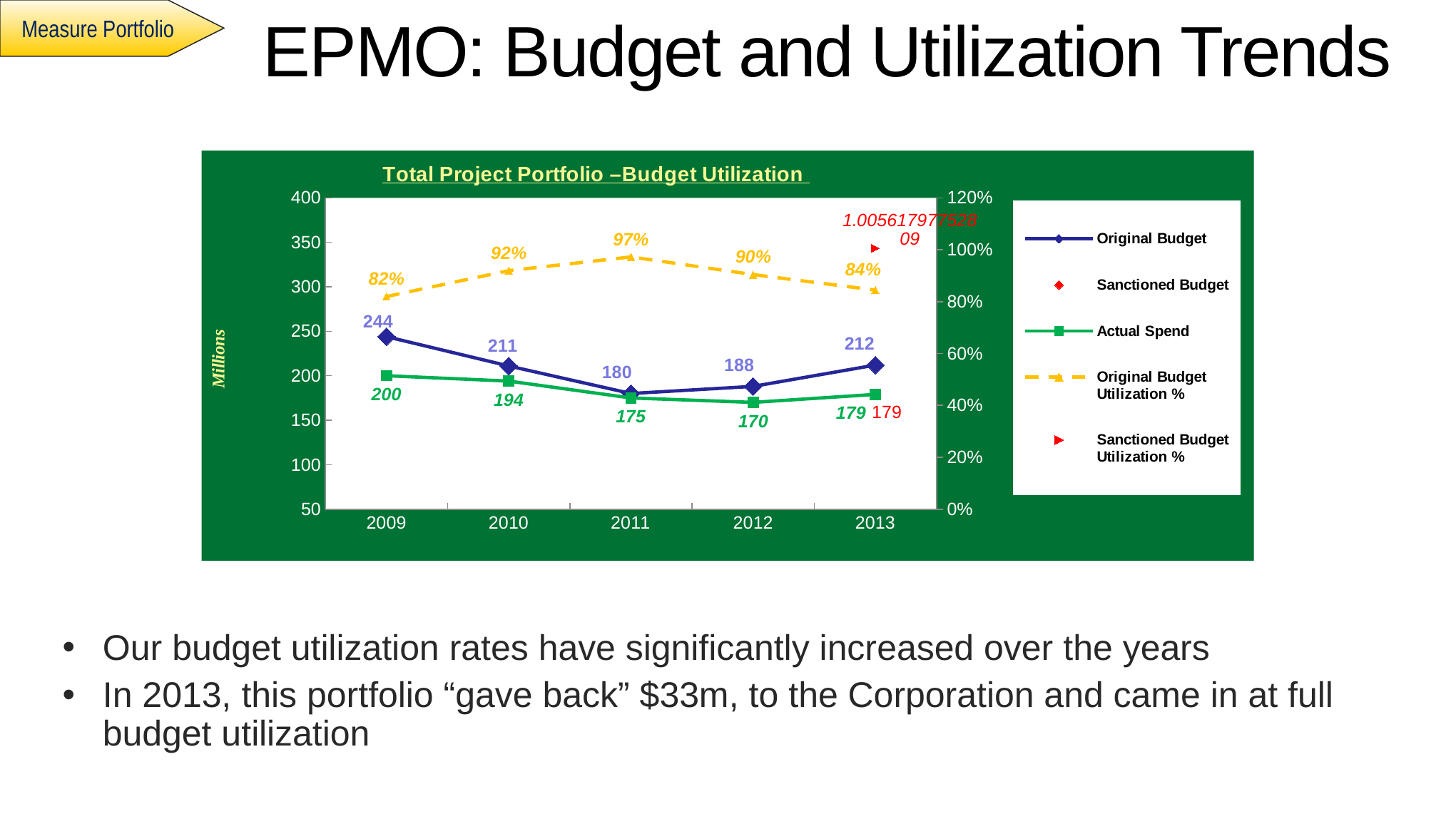

Measure Portfolio
# EPMO: Budget and Utilization Trends

### Chart: Total Project Portfolio –Budget Utilization

| Category | Original Budget | Sanctioned Budget | Actual Spend | Original Budget Utilization % | Sanctioned Budget Utilization % |
|---|---|---|---|---|---|
| 2009 | 244.0 | None | 200.0 | 0.819672131147541 | None |
| 2010 | 211.0 | None | 194.0 | 0.919431279620853 | None |
| 2011 | 180.0 | None | 175.0 | 0.972222222222222 | None |
| 2012 | 188.0 | None | 170.0 | 0.904255319148936 | None |
| 2013 | 212.0 | 178.0 | 179.0 | 0.844339622641511 | 1.00561797752809 |
Our budget utilization rates have significantly increased over the years
In 2013, this portfolio “gave back” $33m, to the Corporation and came in at full budget utilization